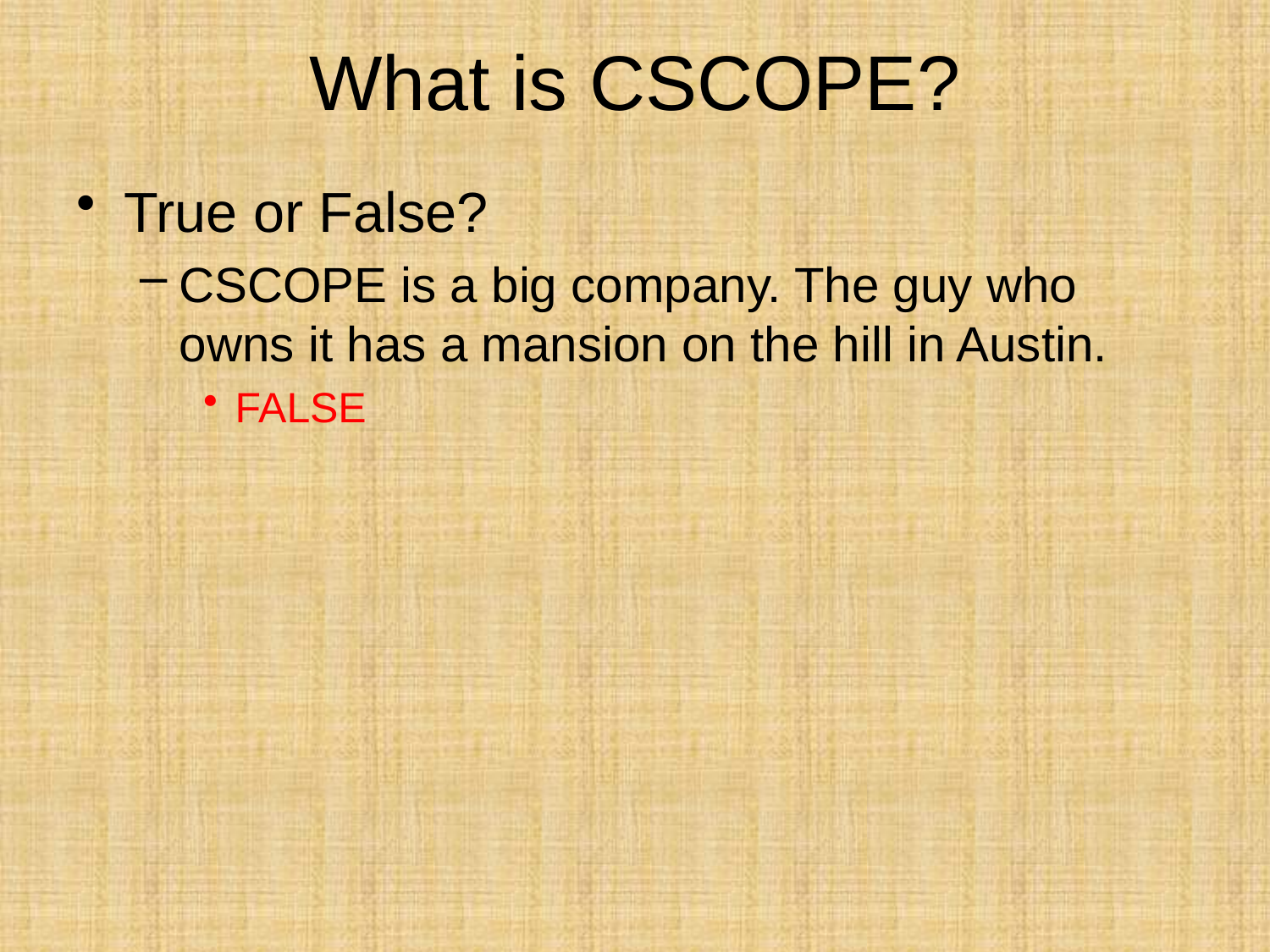

# What is CSCOPE?
True or False?
CSCOPE is a big company. The guy who owns it has a mansion on the hill in Austin.
FALSE